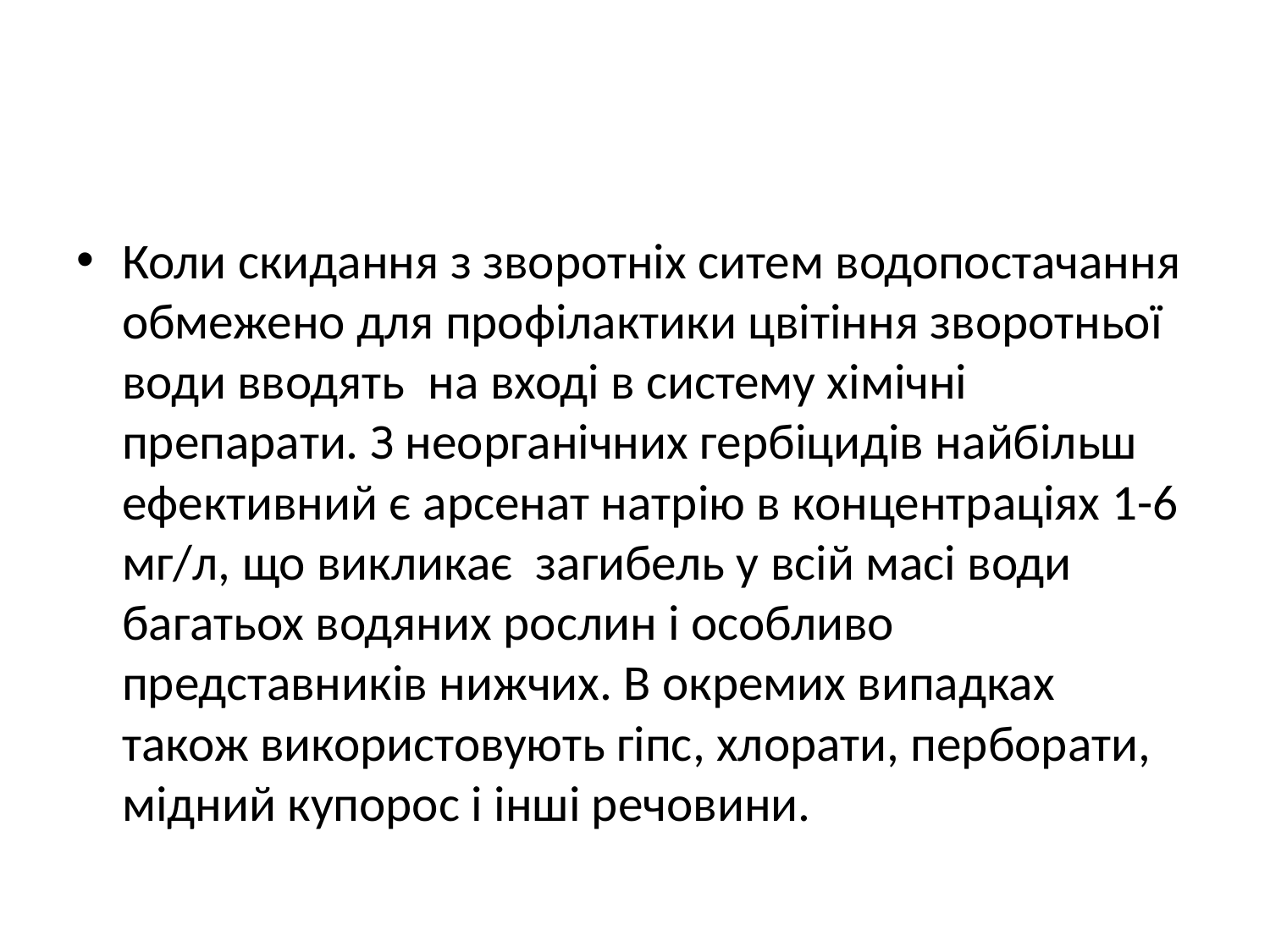

#
Коли скидання з зворотніх ситем водопостачання обмежено для профілактики цвітіння зворотньої води вводять  на вході в систему хімічні препарати. З неорганічних гербіцидів найбільш ефективний є арсенат натрію в концентраціях 1-6 мг/л, що викликає  загибель у всій масі води багатьох водяних рослин і особливо представників нижчих. В окремих випадках також використовують гіпс, хлорати, перборати, мідний купорос і інші речовини.